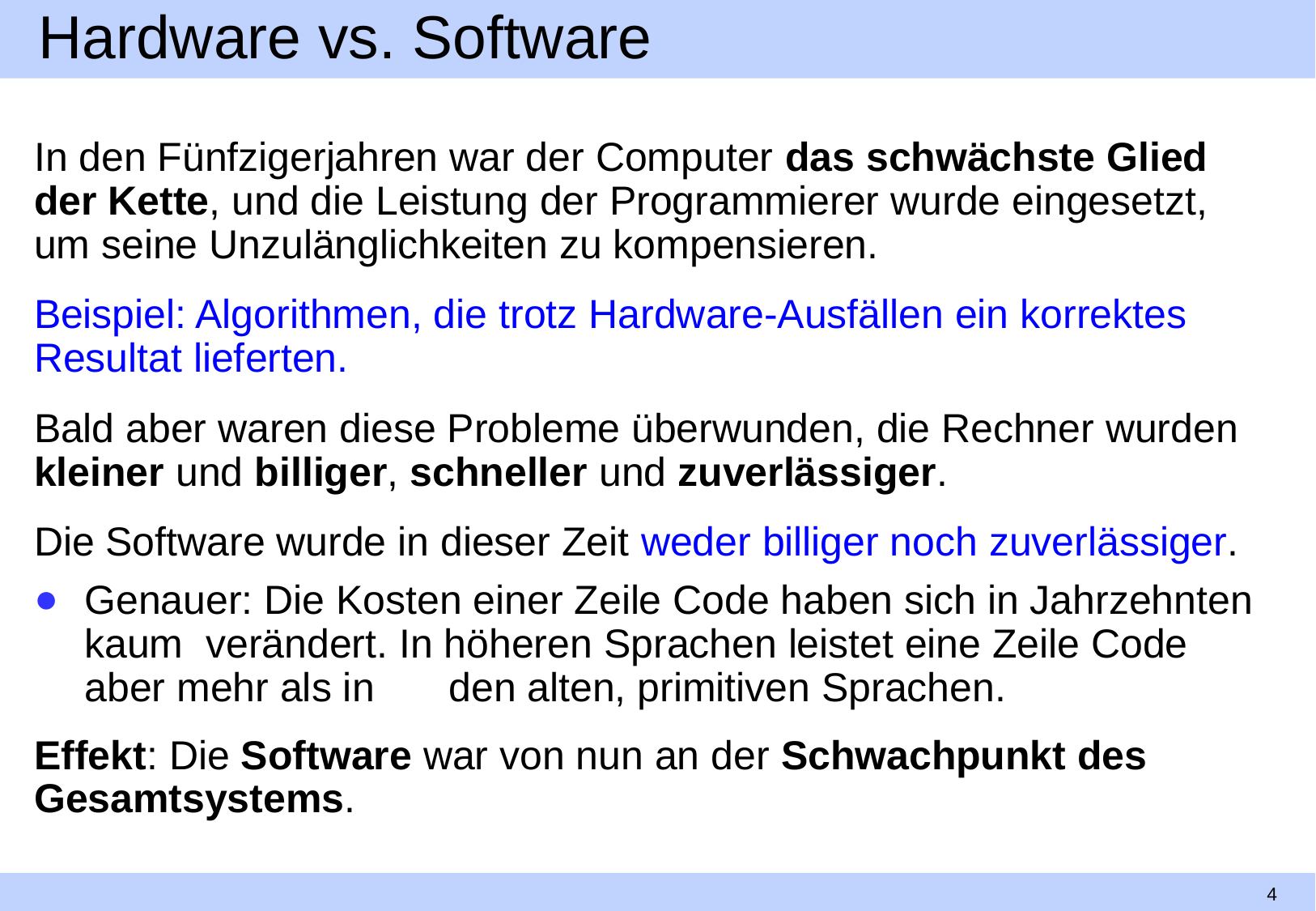

# Hardware vs. Software
In den Fünfzigerjahren war der Computer das schwächste Glied der Kette, und die Leistung der Programmierer wurde eingesetzt, um seine Unzulänglichkeiten zu kompensieren.
Beispiel: Algorithmen, die trotz Hardware-Ausfällen ein korrektes Resultat lieferten.
Bald aber waren diese Probleme überwunden, die Rechner wurden kleiner und billiger, schneller und zuverlässiger.
Die Software wurde in dieser Zeit weder billiger noch zuverlässiger.
Genauer: Die Kosten einer Zeile Code haben sich in Jahrzehnten kaum 	verändert. In höheren Sprachen leistet eine Zeile Code aber mehr als in 	den alten, primitiven Sprachen.
Effekt: Die Software war von nun an der Schwachpunkt des Gesamtsystems.
4